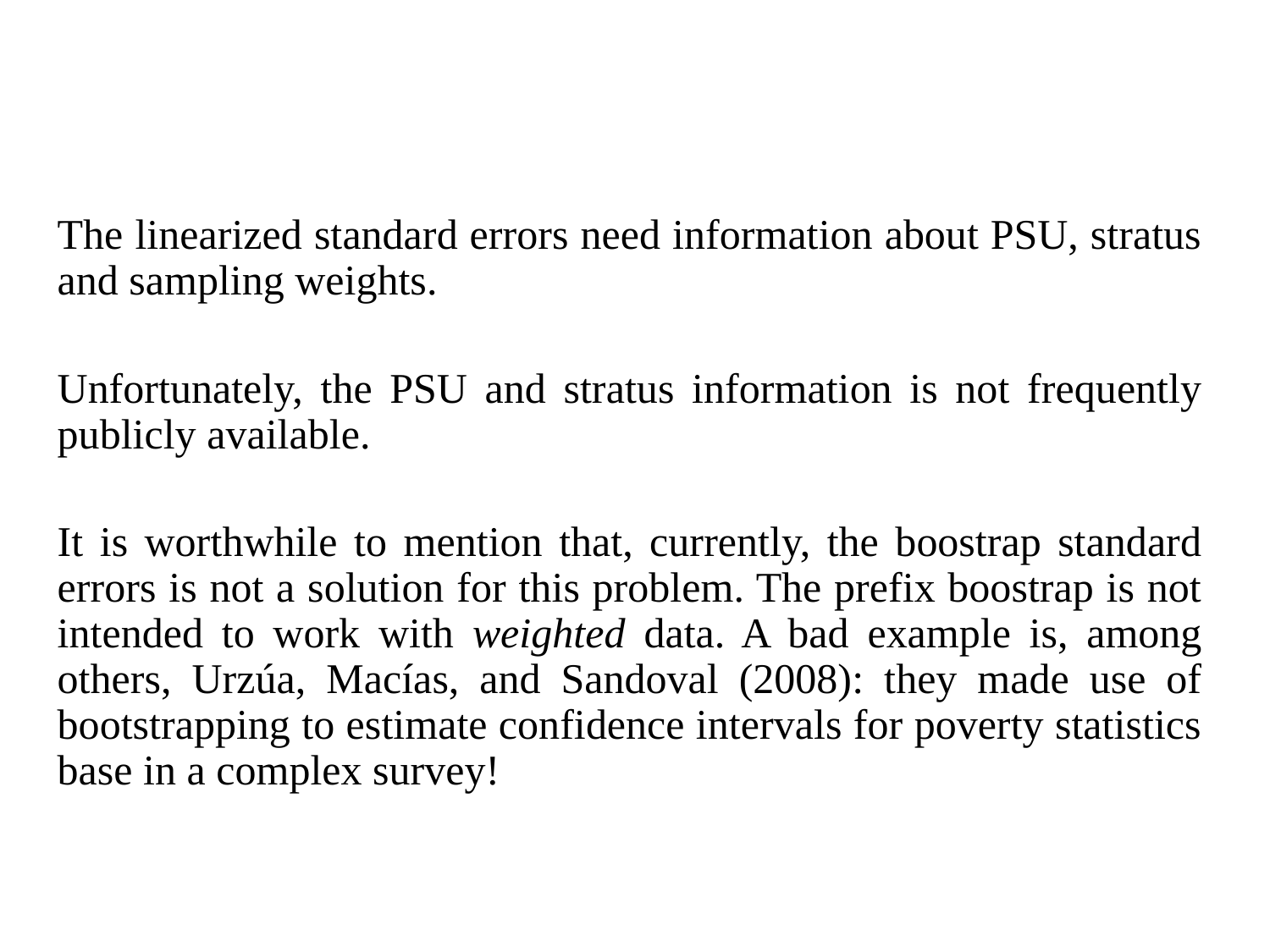

The linearized standard errors need information about PSU, stratus and sampling weights.

Unfortunately, the PSU and stratus information is not frequently publicly available.

It is worthwhile to mention that, currently, the boostrap standard errors is not a solution for this problem. The prefix boostrap is not intended to work with weighted data. A bad example is, among others, Urzúa, Macías, and Sandoval (2008): they made use of bootstrapping to estimate confidence intervals for poverty statistics base in a complex survey!